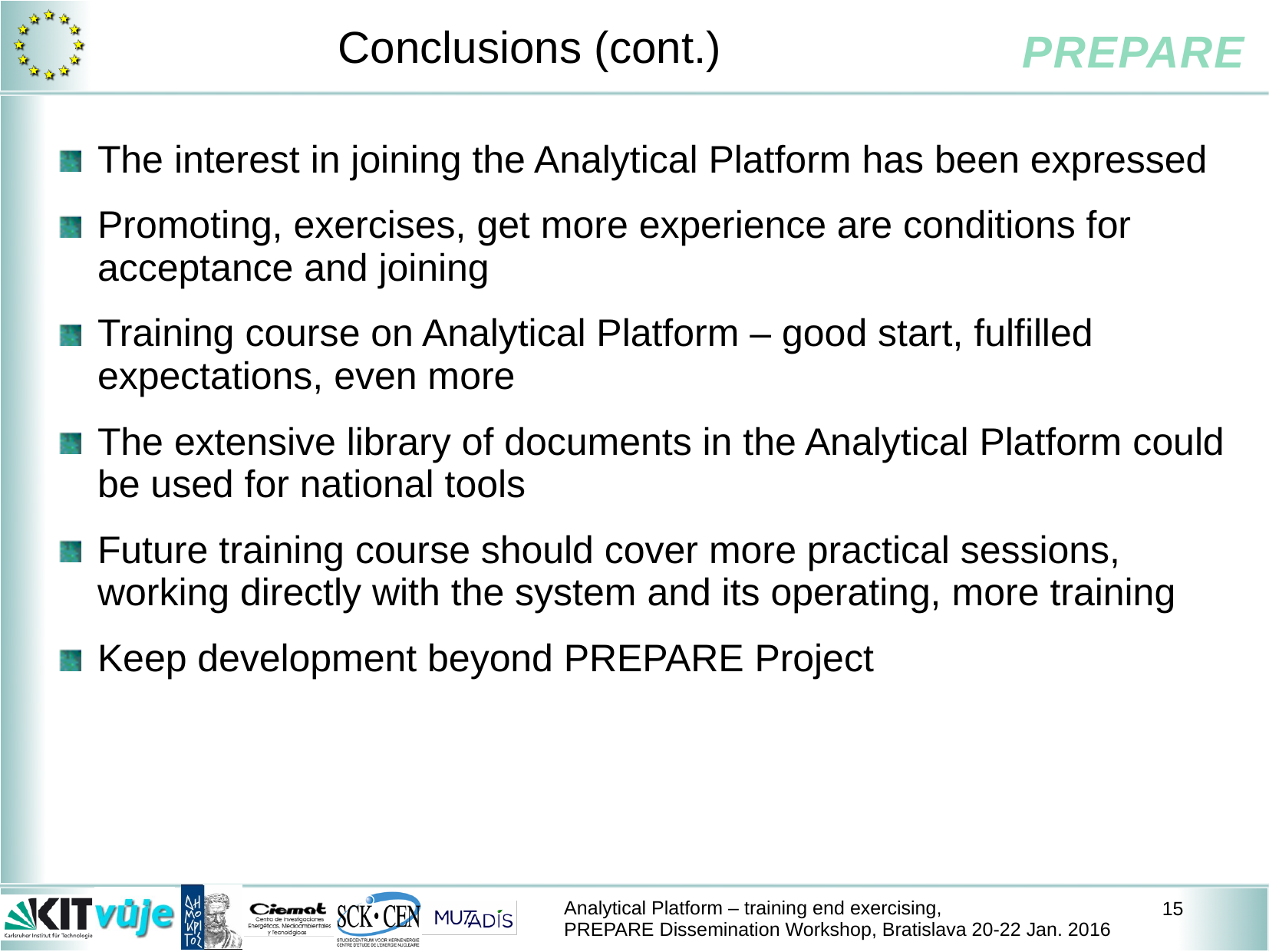

# Conclusions (cont.)
The interest in joining the Analytical Platform has been expressed
Promoting, exercises, get more experience are conditions for acceptance and joining
Training course on Analytical Platform – good start, fulfilled expectations, even more
The extensive library of documents in the Analytical Platform could be used for national tools
Future training course should cover more practical sessions, working directly with the system and its operating, more training
Keep development beyond PREPARE Project